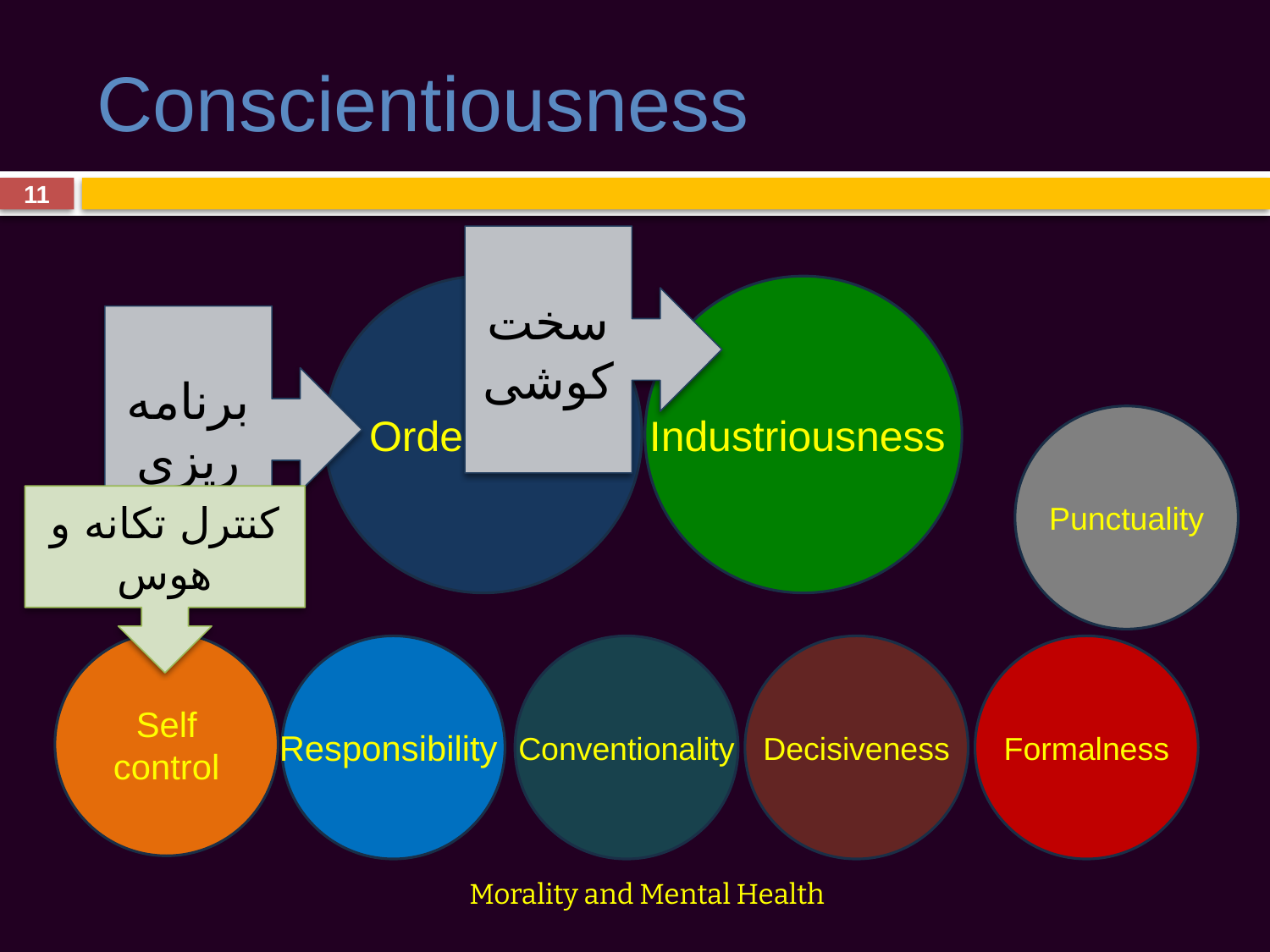

# Conscientiousness
11
سخت کوشی
Orderliness
Industriousness
برنامه ریزی
Punctuality
کنترل تکانه و هوس
Self control
Responsibility
Conventionality
Decisiveness
Formalness
Morality and Mental Health